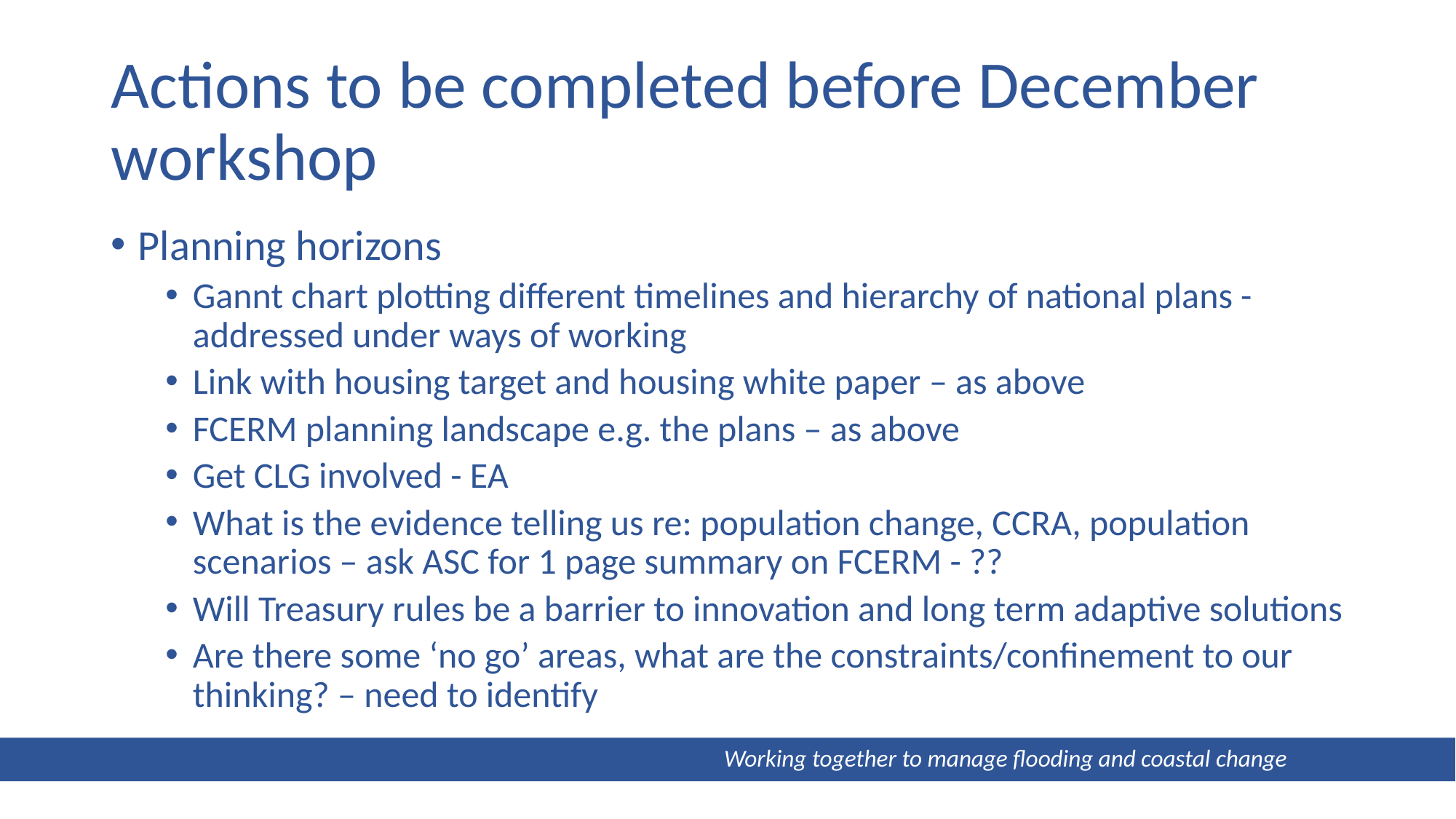

# Actions to be completed before December workshop
Planning horizons
Gannt chart plotting different timelines and hierarchy of national plans - addressed under ways of working
Link with housing target and housing white paper – as above
FCERM planning landscape e.g. the plans – as above
Get CLG involved - EA
What is the evidence telling us re: population change, CCRA, population scenarios – ask ASC for 1 page summary on FCERM - ??
Will Treasury rules be a barrier to innovation and long term adaptive solutions
Are there some ‘no go’ areas, what are the constraints/confinement to our thinking? – need to identify
                                                                                                        Working together to manage flooding and coastal change